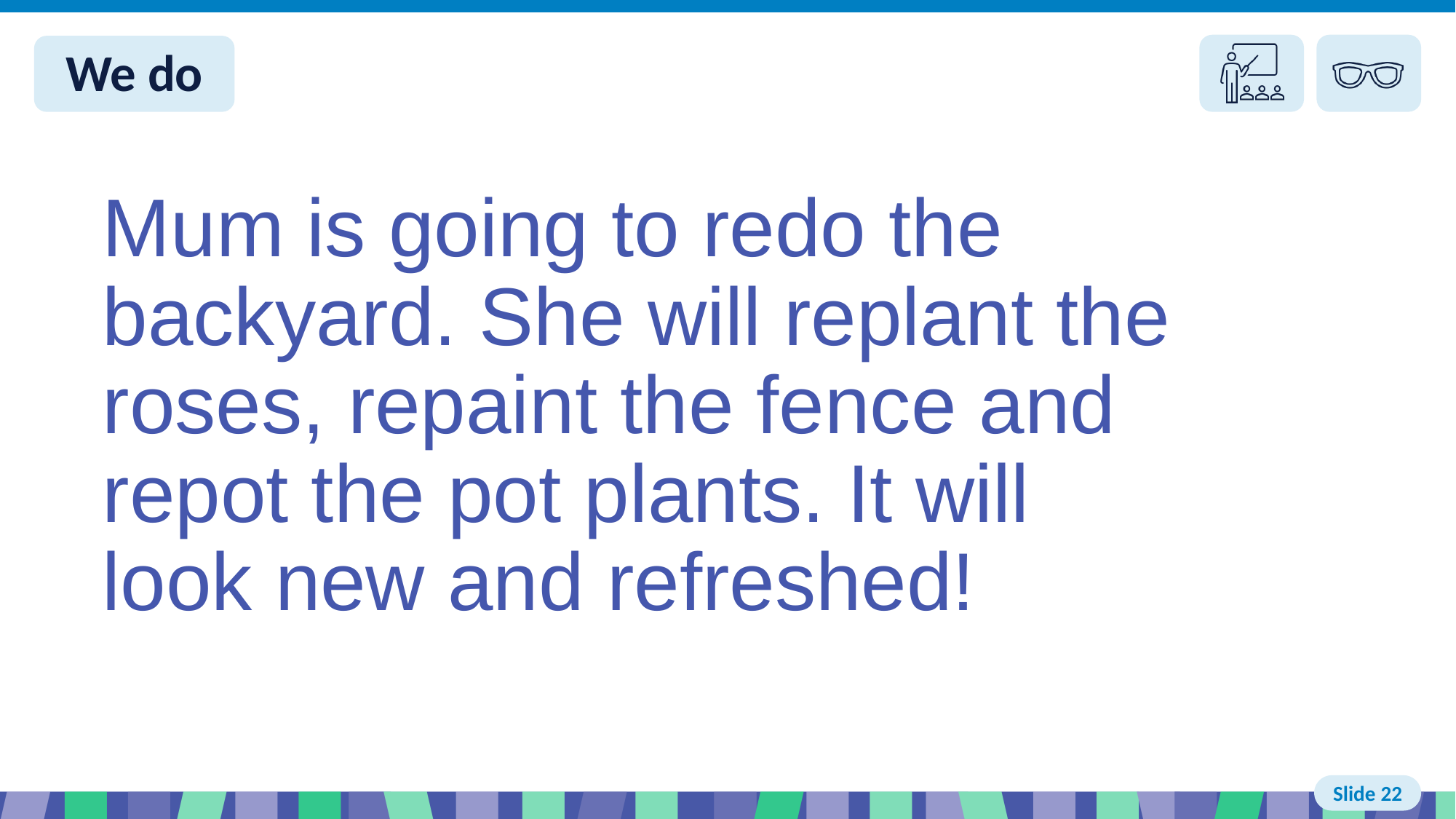

Slide 22 We do
Mum is going to redo the backyard. She will replant the roses, repaint the fence and
repot the pot plants. It will
look new and refreshed!